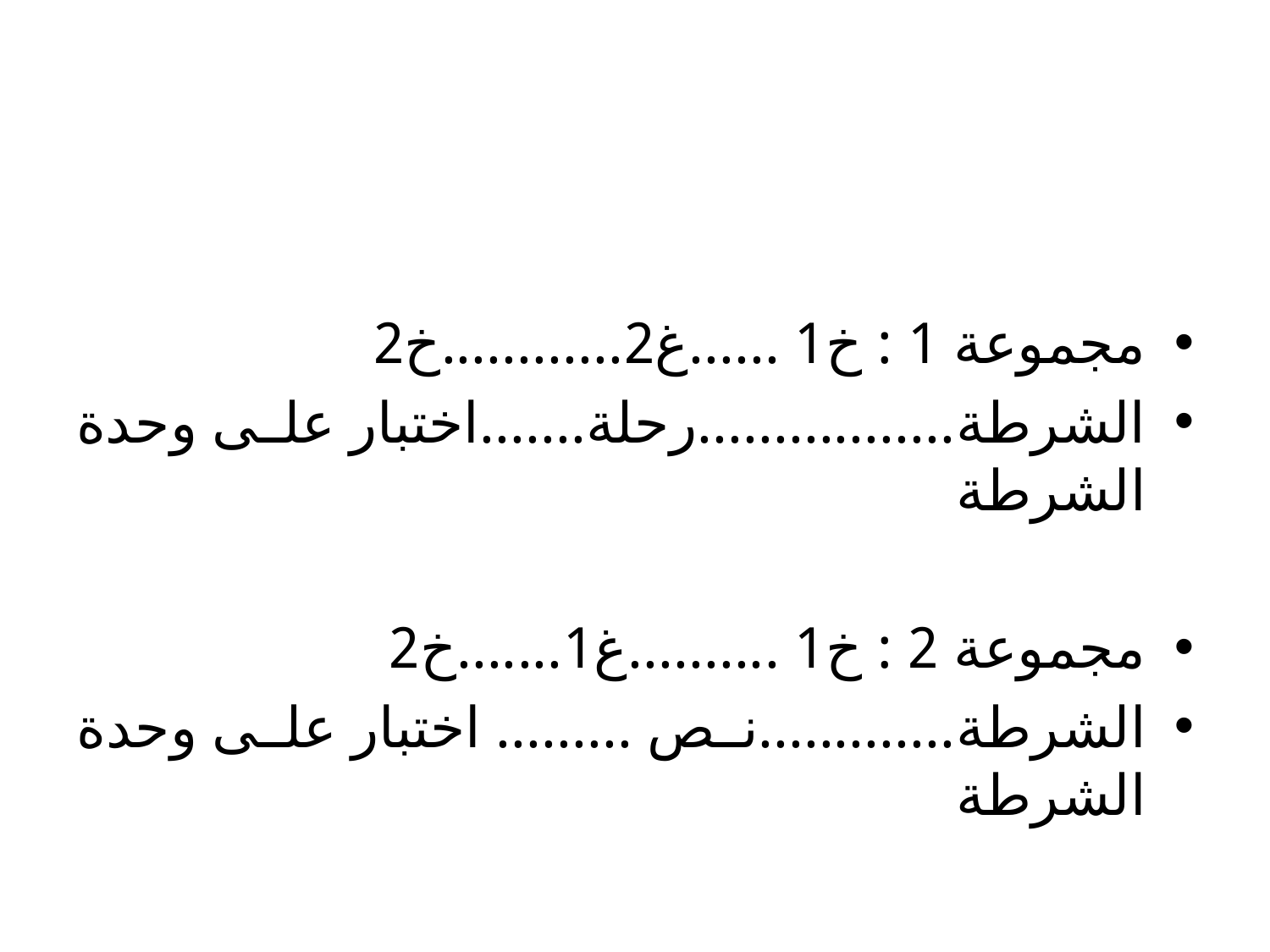

#

مجموعة 1 : خ1 ......غ2............خ2
الشرطة.................رحلة.......اختبار على وحدة الشرطة

مجموعة 2 : خ1 ..........غ1.......خ2
الشرطة.............نص ......... اختبار على وحدة الشرطة